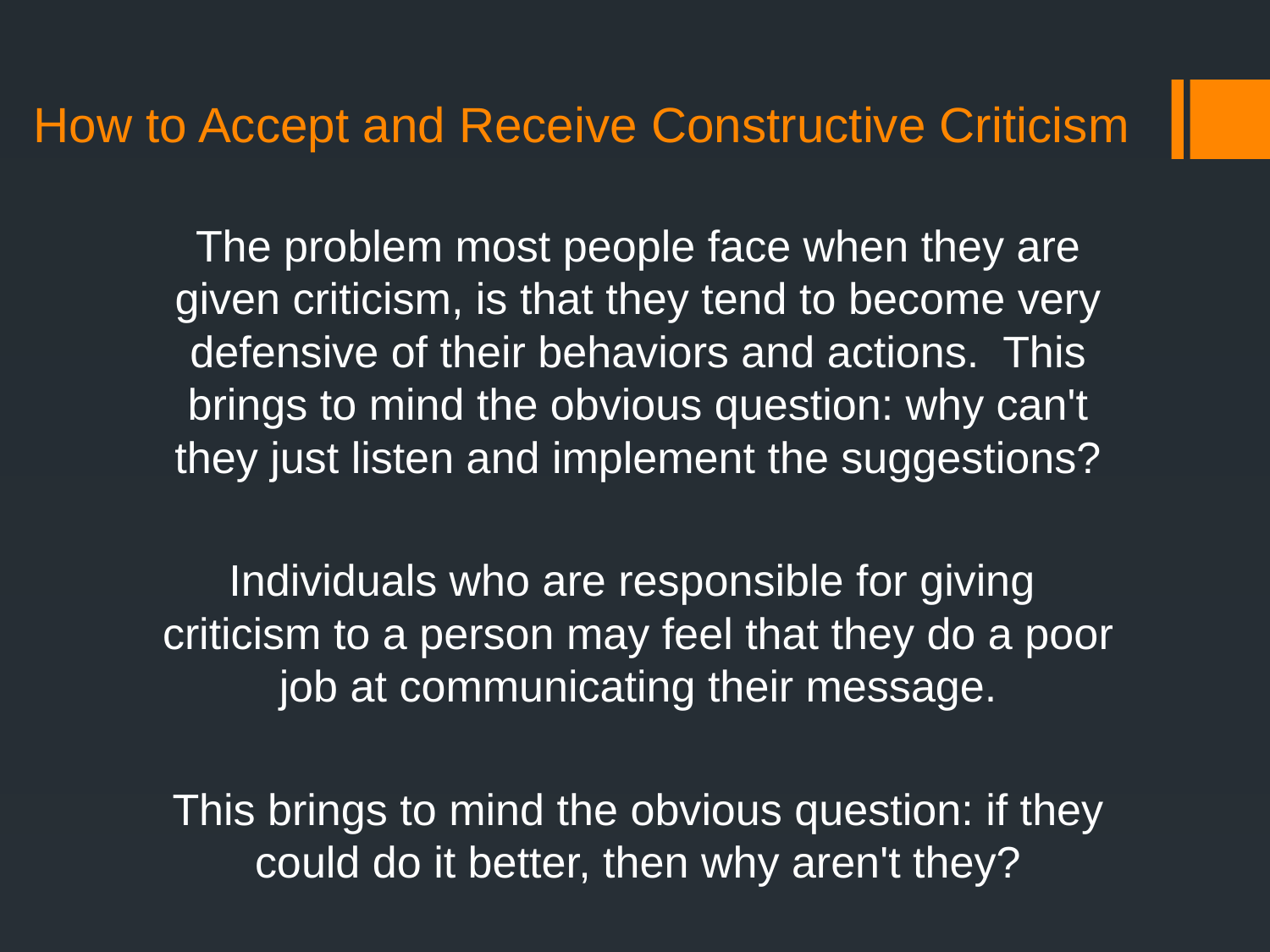

# How to Accept and Receive Constructive Criticism
The problem most people face when they are given criticism, is that they tend to become very defensive of their behaviors and actions.  This brings to mind the obvious question: why can't they just listen and implement the suggestions?

Individuals who are responsible for giving  criticism to a person may feel that they do a poor job at communicating their message.

This brings to mind the obvious question: if they could do it better, then why aren't they?